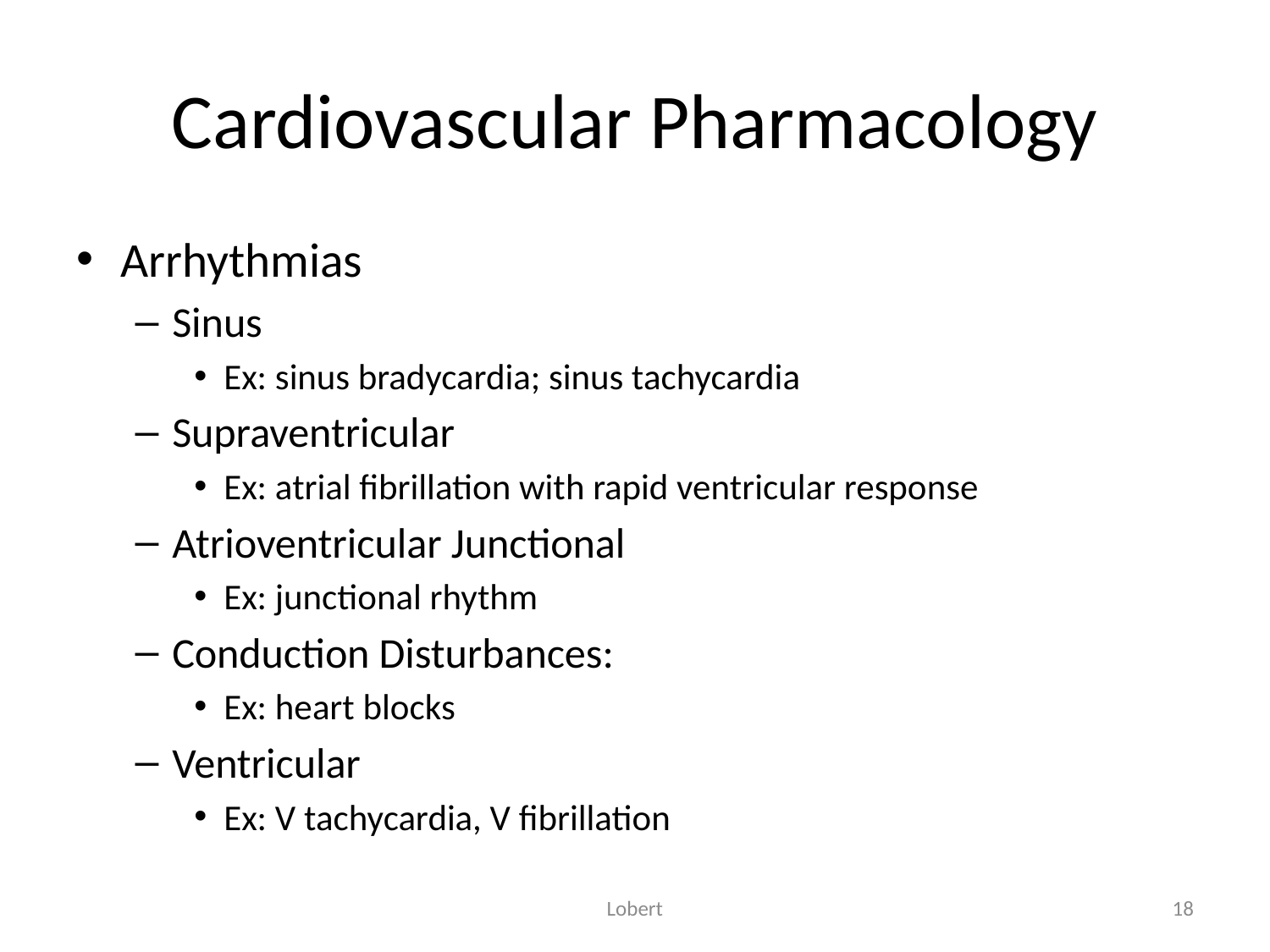

# Cardiovascular Pharmacology
Arrhythmias
Sinus
Ex: sinus bradycardia; sinus tachycardia
Supraventricular
Ex: atrial fibrillation with rapid ventricular response
Atrioventricular Junctional
Ex: junctional rhythm
Conduction Disturbances:
Ex: heart blocks
Ventricular
Ex: V tachycardia, V fibrillation
Lobert
18